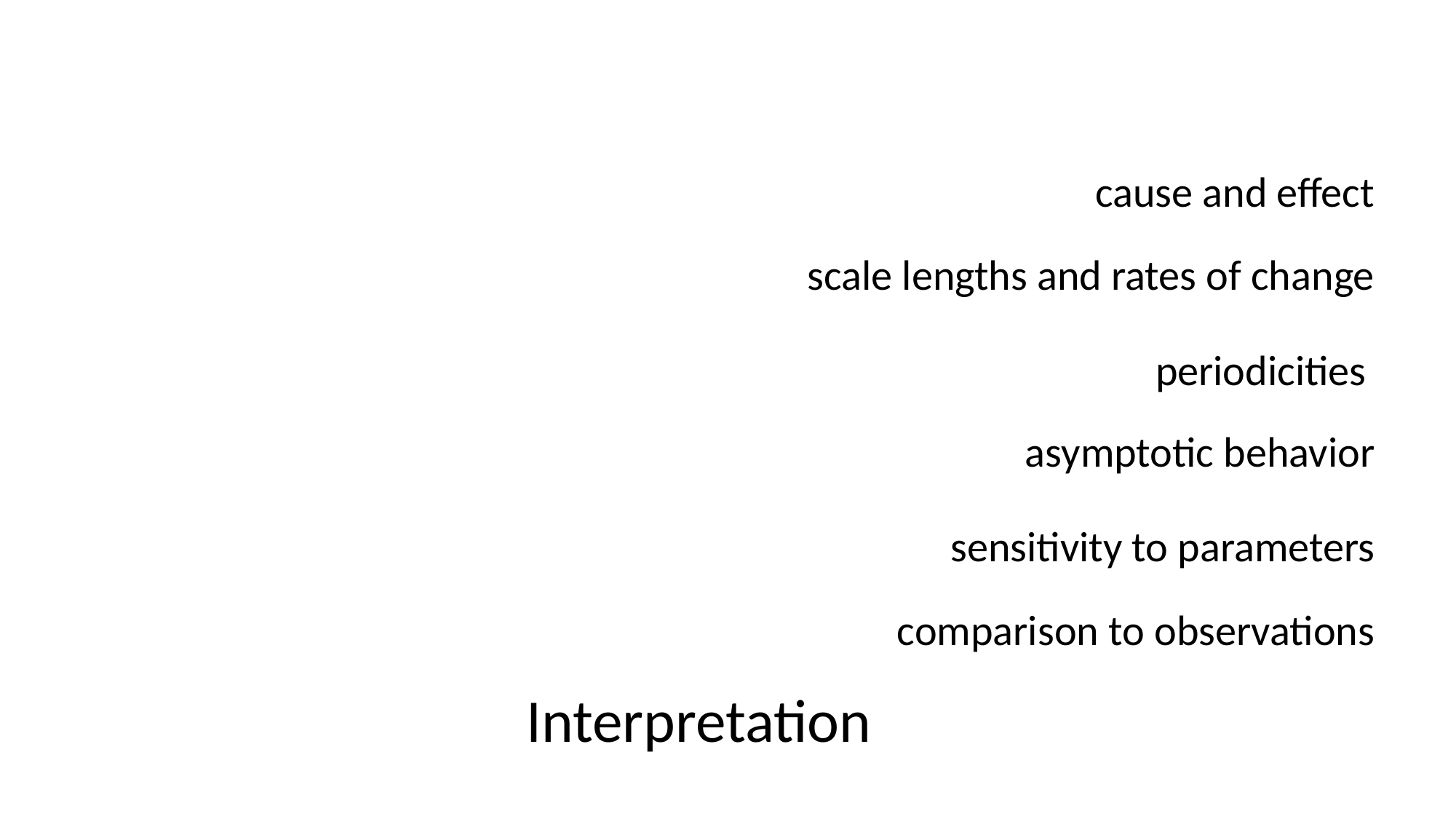

cause and effect
scale lengths and rates of change
periodicities
asymptotic behavior
sensitivity to parameters
comparison to observations
Interpretation